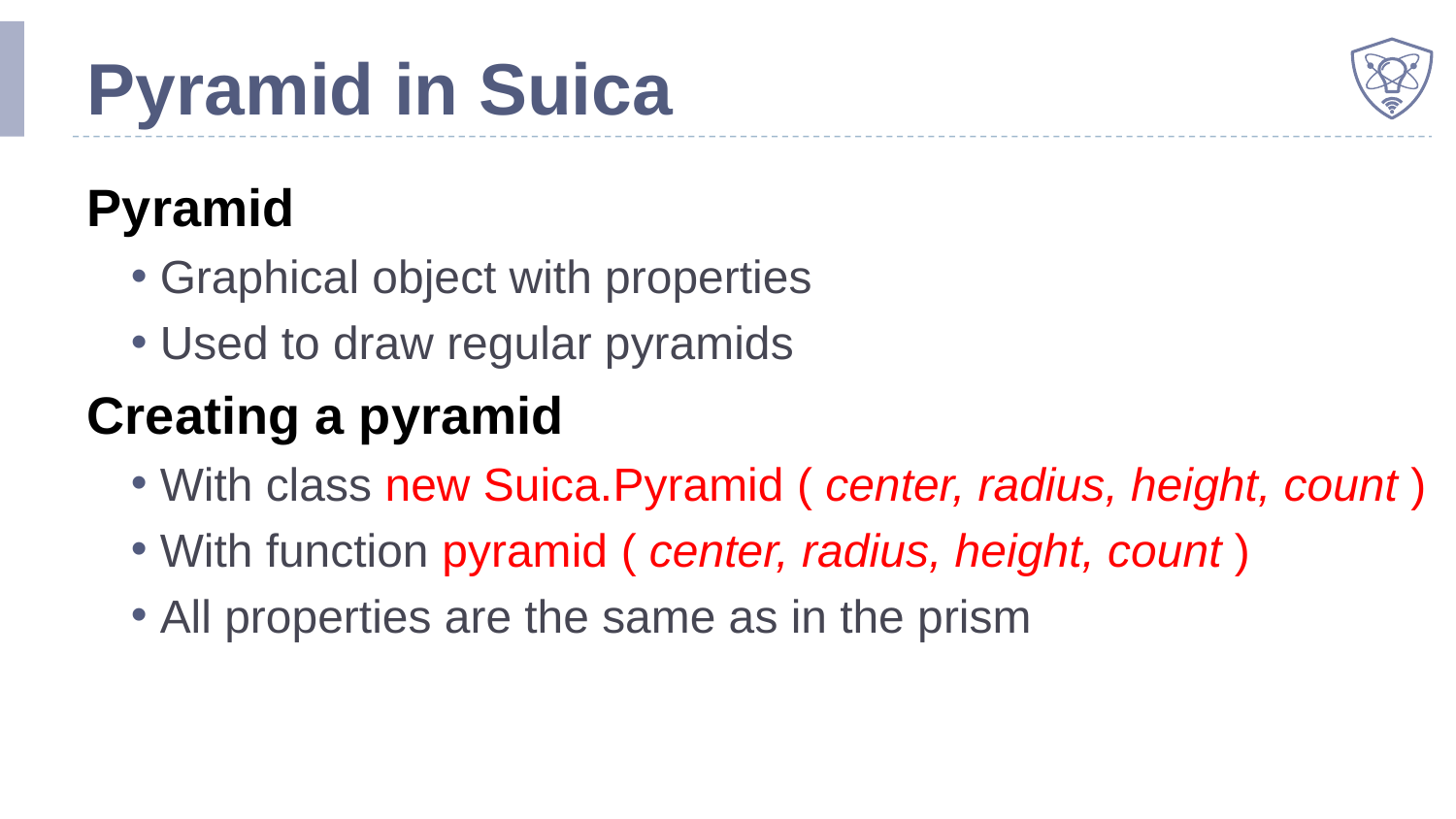

# Pyramid in Suica
Pyramid
Graphical object with properties
Used to draw regular pyramids
Creating a pyramid
With class new Suica.Pyramid ( center, radius, height, count )
With function pyramid ( center, radius, height, count )
All properties are the same as in the prism